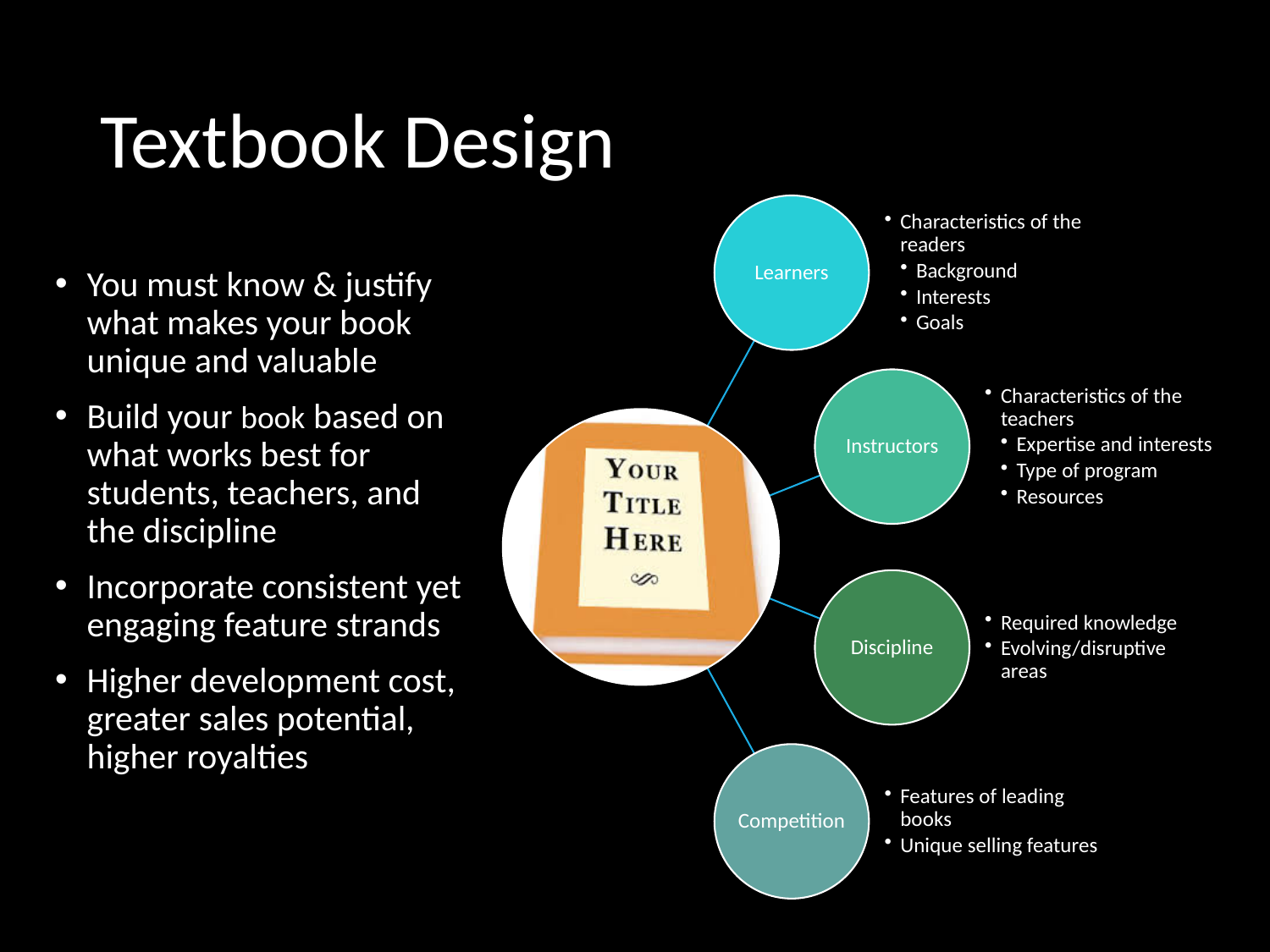

# Textbook Design
Learners
Characteristics of the readers
Background
Interests
Goals
Instructors
Characteristics of the teachers
Expertise and interests
Type of program
Resources
Discipline
Required knowledge
Evolving/disruptive areas
Competition
Features of leading books
Unique selling features
You must know & justify what makes your book unique and valuable
Build your book based on what works best for students, teachers, and the discipline
Incorporate consistent yet engaging feature strands
Higher development cost, greater sales potential, higher royalties